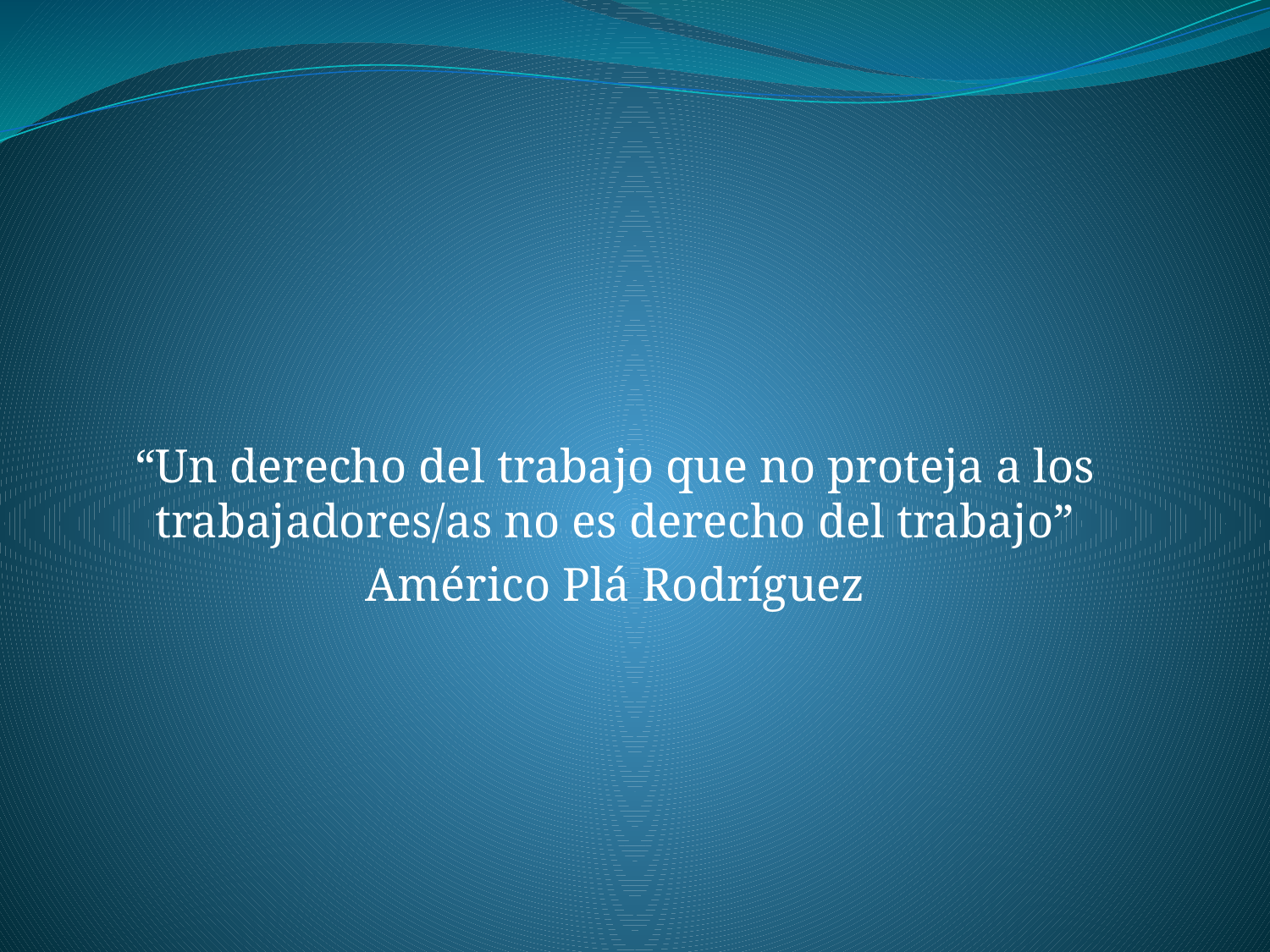

#

“Un derecho del trabajo que no proteja a los trabajadores/as no es derecho del trabajo”
Américo Plá Rodríguez